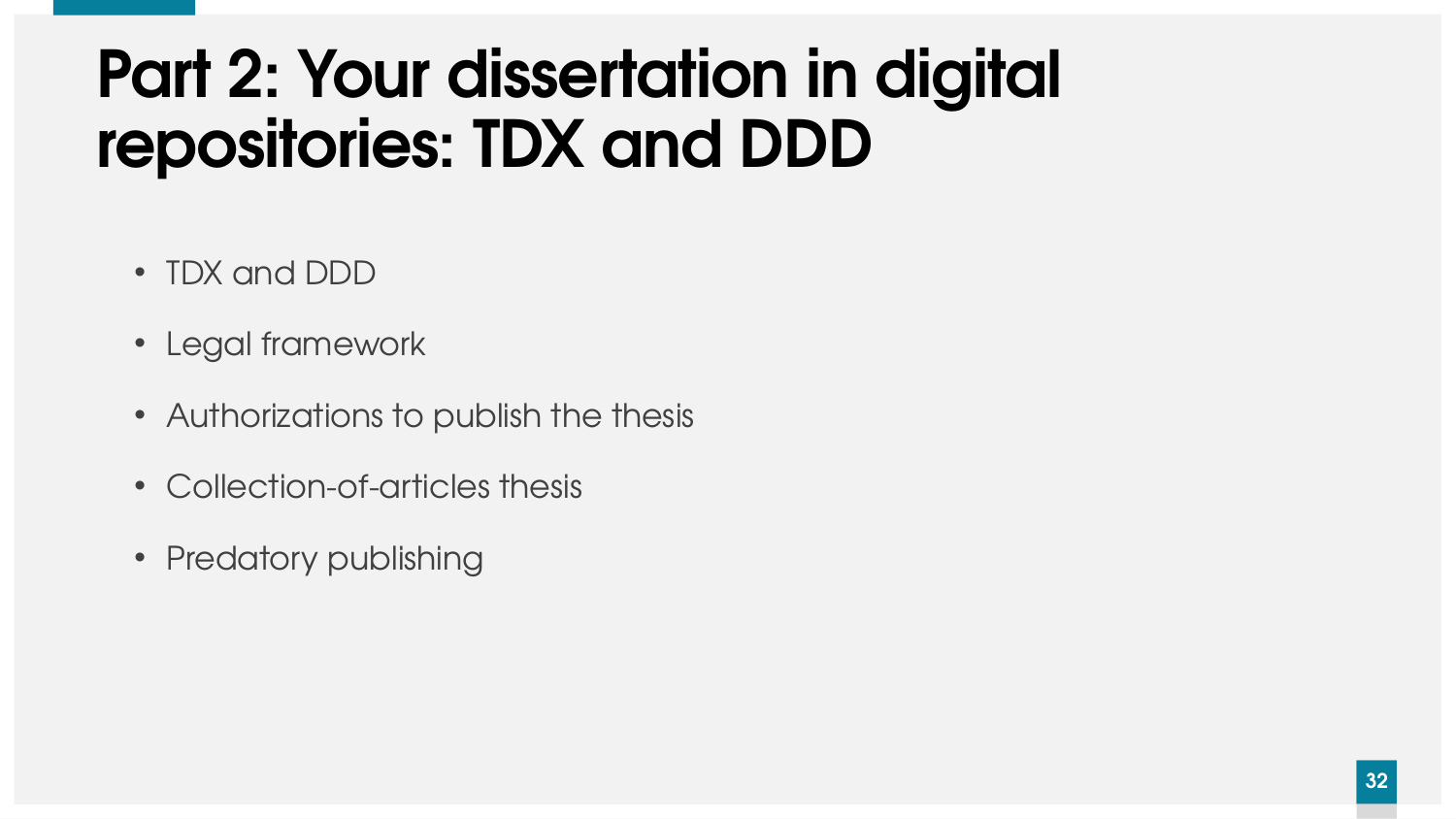

# Part 2: Your dissertation in digital repositories: TDX and DDD

TDX and DDD
Legal framework
Authorizations to publish the thesis
Collection-of-articles thesis
Predatory publishing